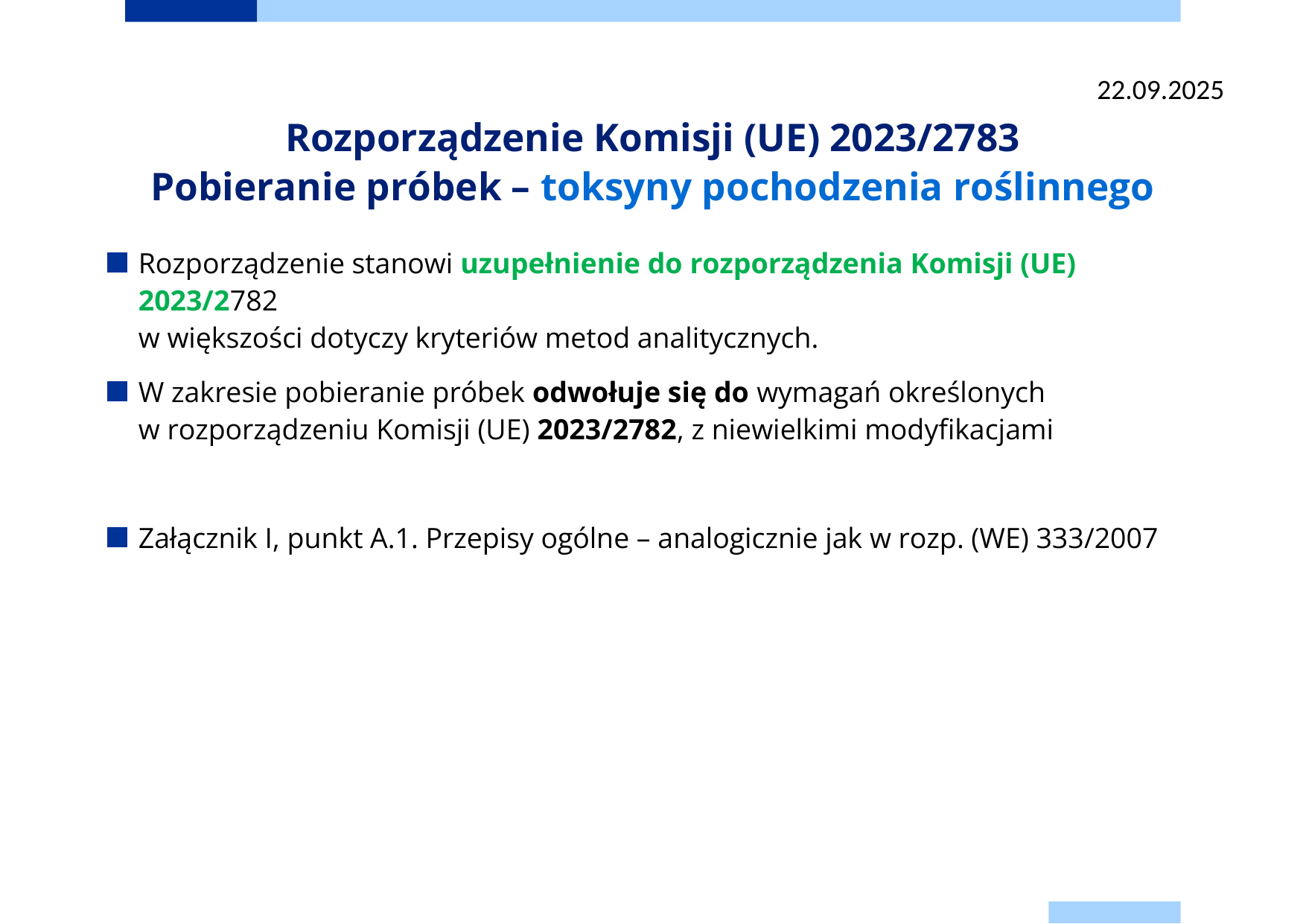

22.09.2025
# Rozporządzenie Komisji (UE) 2023/2783 Pobieranie próbek – toksyny pochodzenia roślinnego
Rozporządzenie stanowi uzupełnienie do rozporządzenia Komisji (UE) 2023/2782
w większości dotyczy kryteriów metod analitycznych.
W zakresie pobieranie próbek odwołuje się do wymagań określonych
w rozporządzeniu Komisji (UE) 2023/2782, z niewielkimi modyfikacjami

Załącznik I, punkt A.1. Przepisy ogólne – analogicznie jak w rozp. (WE) 333/2007